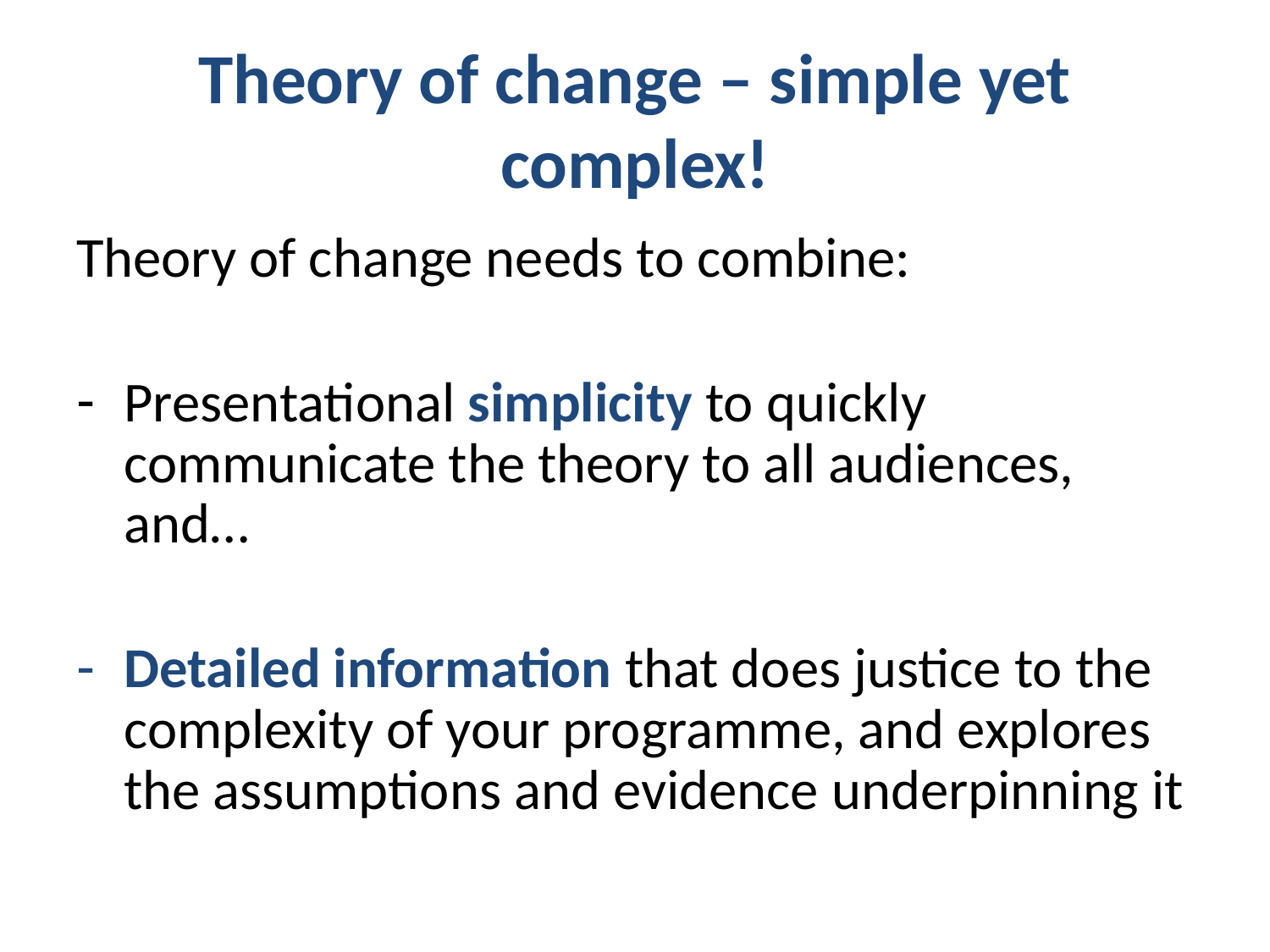

# Theory of change – simple yet complex!
Theory of change needs to combine:

Presentational simplicity to quickly communicate the theory to all audiences, and…

Detailed information that does justice to the complexity of your programme, and explores the assumptions and evidence underpinning it